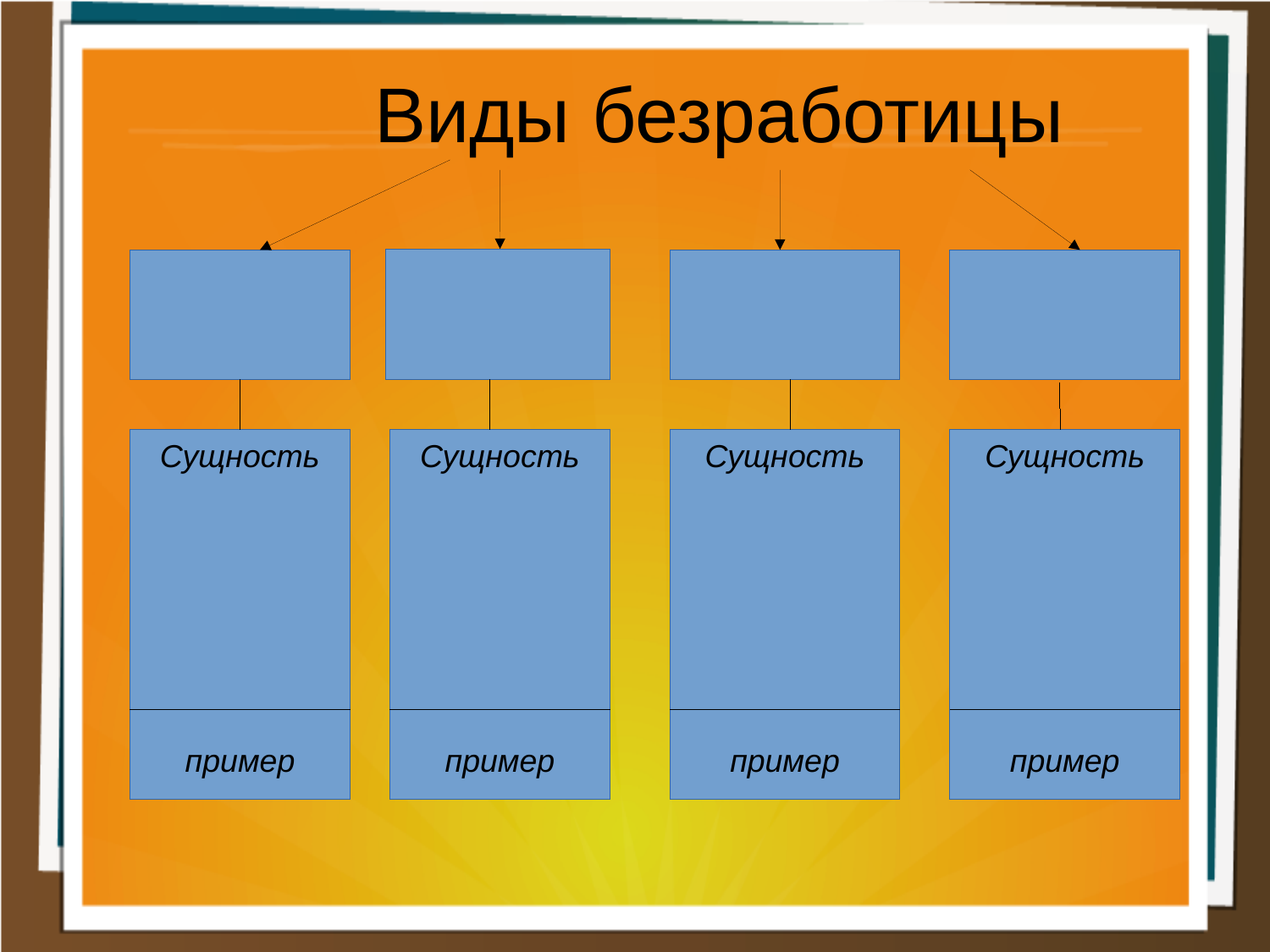

Виды безработицы

Сущность

пример
Сущность

пример
Сущность

пример
Сущность

пример